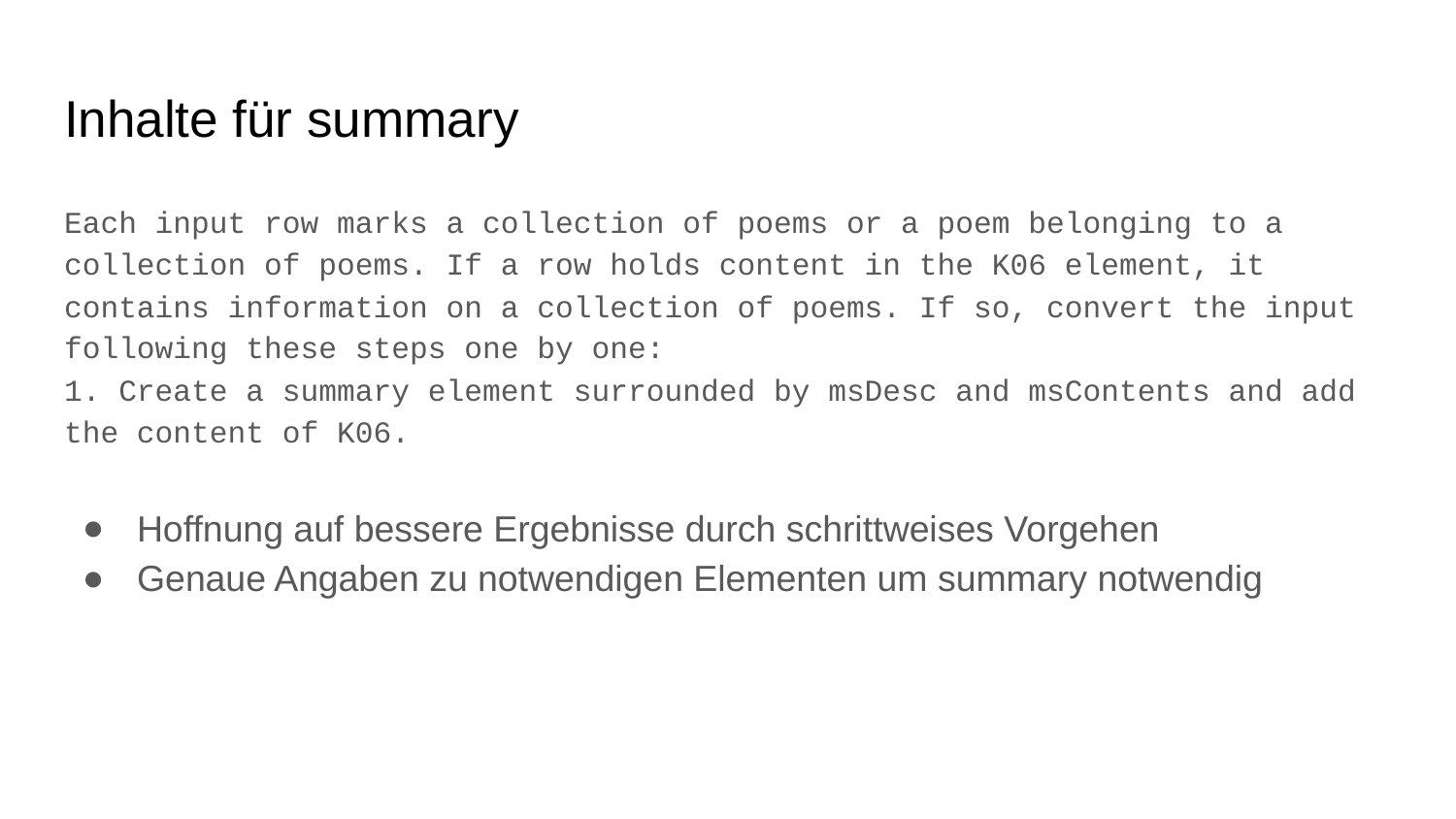

# Inhalte für summary
Each input row marks a collection of poems or a poem belonging to a collection of poems. If a row holds content in the K06 element, it contains information on a collection of poems. If so, convert the input following these steps one by one:
1. Create a summary element surrounded by msDesc and msContents and add the content of K06.

Hoffnung auf bessere Ergebnisse durch schrittweises Vorgehen
Genaue Angaben zu notwendigen Elementen um summary notwendig